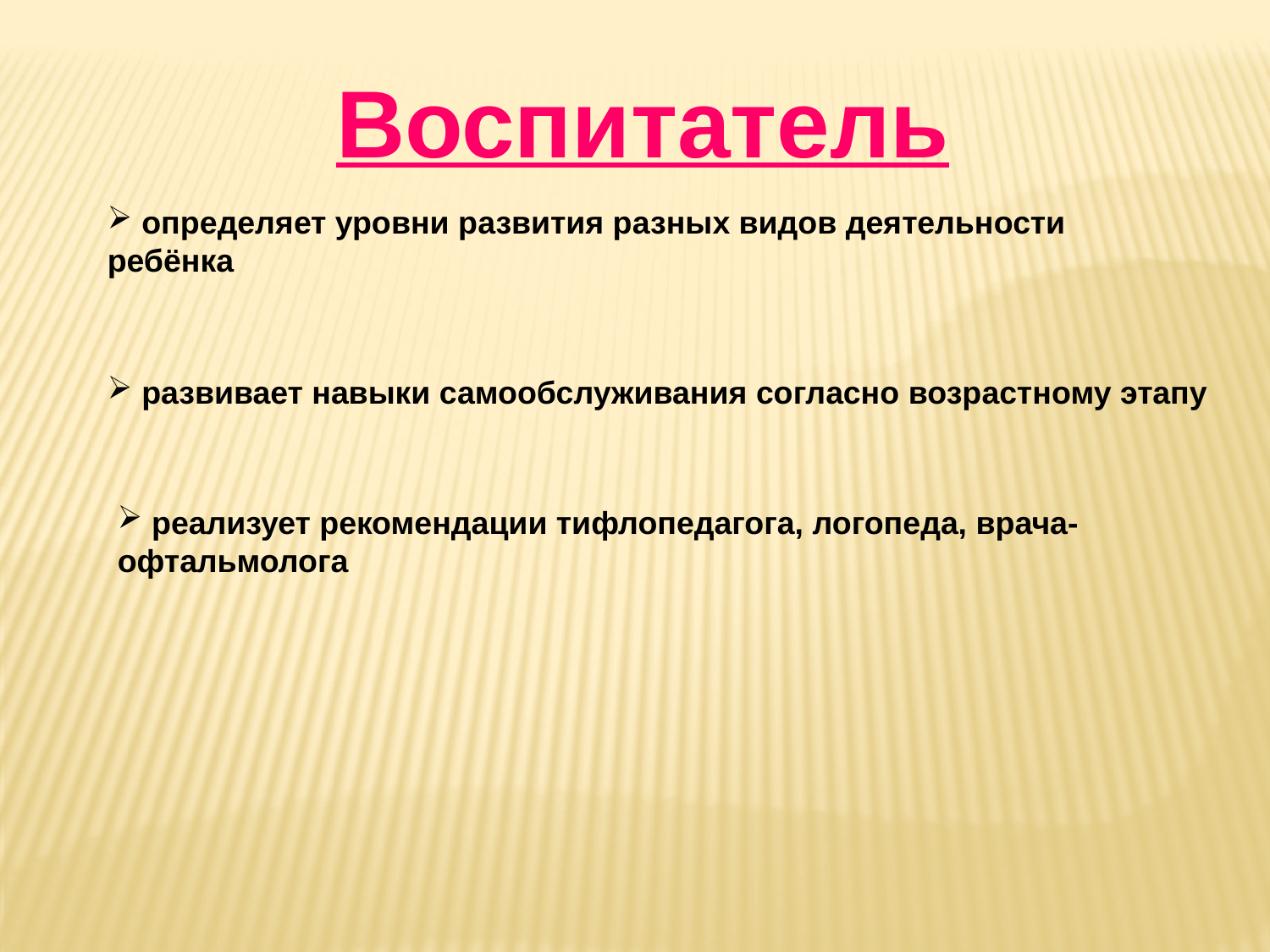

Воспитатель
 определяет уровни развития разных видов деятельности ребёнка
 развивает навыки самообслуживания согласно возрастному этапу
 реализует рекомендации тифлопедагога, логопеда, врача-офтальмолога